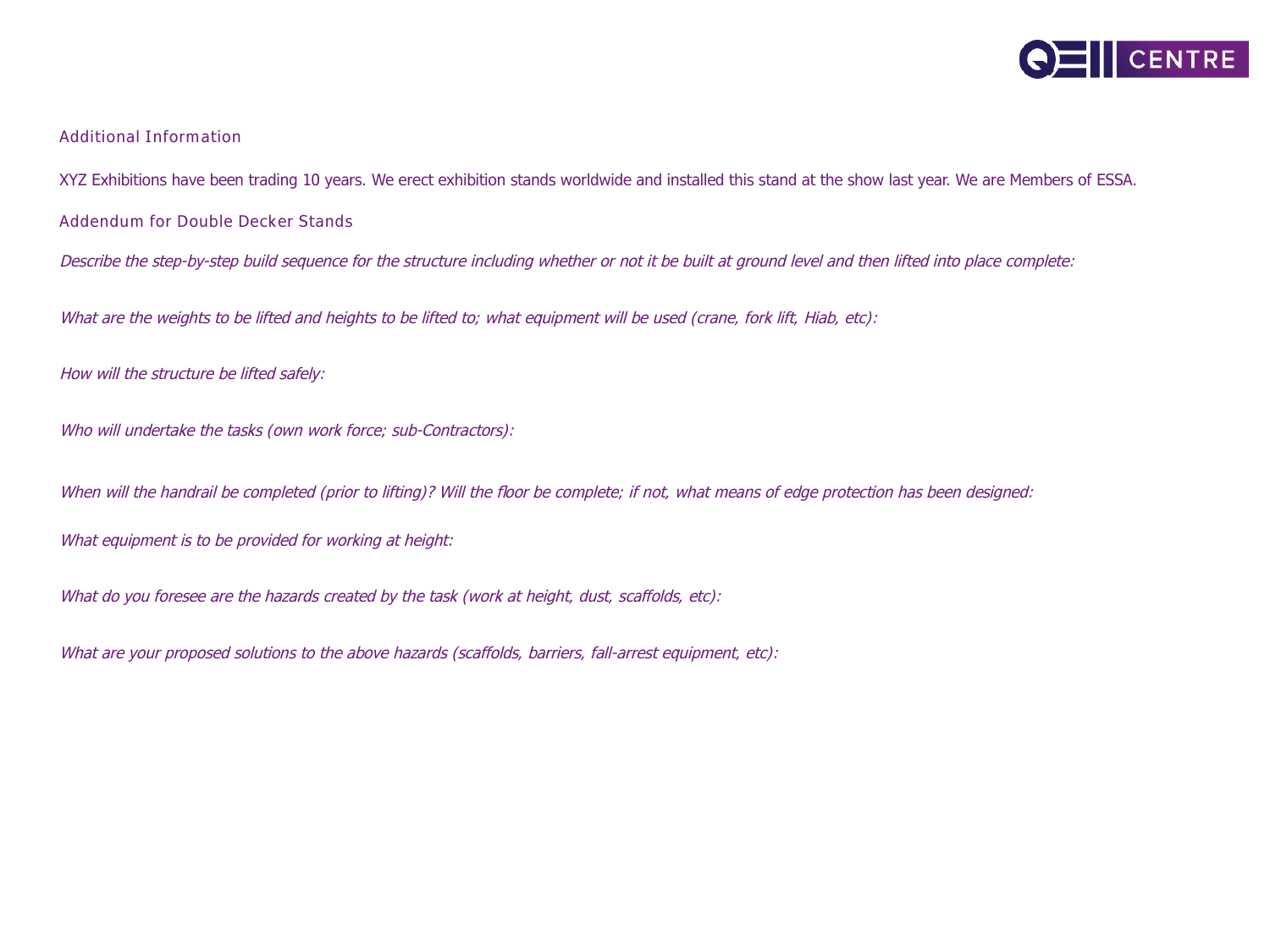

Additional Information

XYZ Exhibitions have been trading 10 years. We erect exhibition stands worldwide and installed this stand at the show last year. We are Members of ESSA.

Addendum for Double Decker Stands

Describe the step-by-step build sequence for the structure including whether or not it be built at ground level and then lifted into place complete:

What are the weights to be lifted and heights to be lifted to; what equipment will be used (crane, fork lift, Hiab, etc):

How will the structure be lifted safely:

Who will undertake the tasks (own work force; sub-Contractors):

When will the handrail be completed (prior to lifting)? Will the floor be complete; if not, what means of edge protection has been designed:

What equipment is to be provided for working at height:

What do you foresee are the hazards created by the task (work at height, dust, scaffolds, etc):

What are your proposed solutions to the above hazards (scaffolds, barriers, fall-arrest equipment, etc):